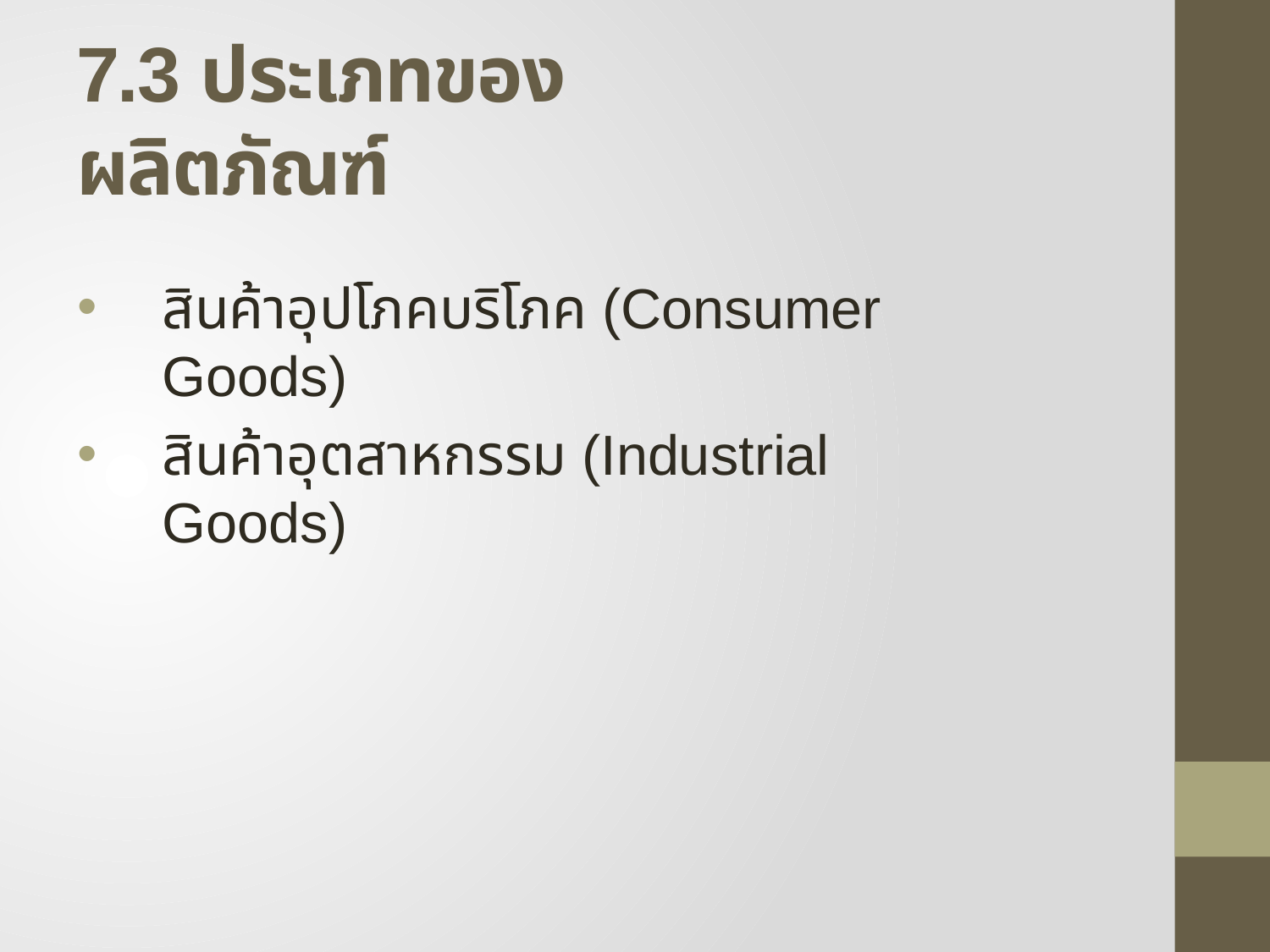

# 7.3 ประเภทของผลิตภัณฑ์
สินค้าอุปโภคบริโภค (Consumer Goods)
สินค้าอุตสาหกรรม (Industrial Goods)